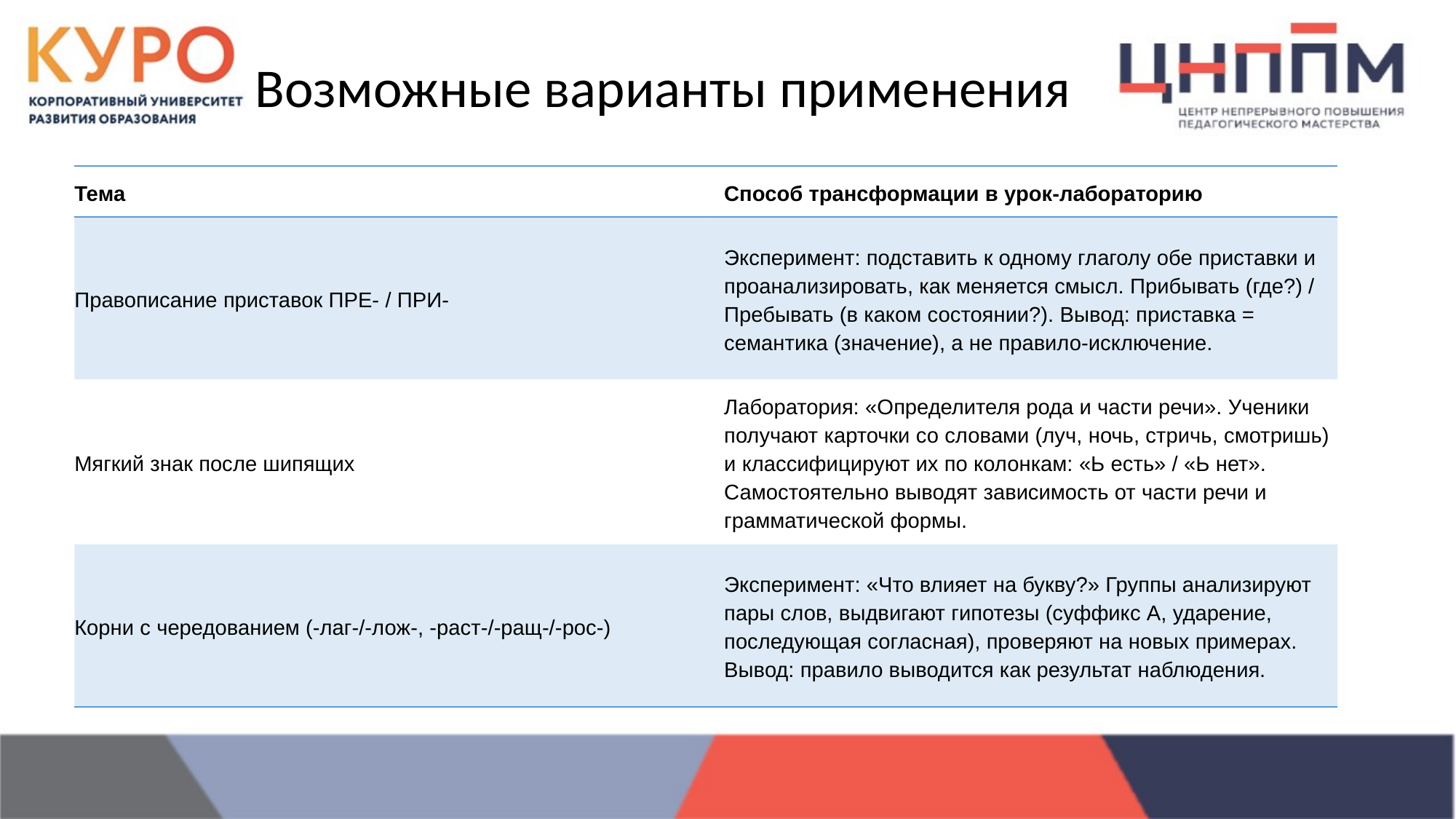

Возможные варианты применения
| Тема | Способ трансформации в урок-лабораторию |
| --- | --- |
| Правописание приставок ПРЕ- / ПРИ- | Эксперимент: подставить к одному глаголу обе приставки и проанализировать, как меняется смысл. Прибывать (где?) / Пребывать (в каком состоянии?). Вывод: приставка = семантика (значение), а не правило-исключение. |
| Мягкий знак после шипящих | Лаборатория: «Определителя рода и части речи». Ученики получают карточки со словами (луч, ночь, стричь, смотришь) и классифицируют их по колонкам: «Ь есть» / «Ь нет». Самостоятельно выводят зависимость от части речи и грамматической формы. |
| Корни с чередованием (-лаг-/-лож-, -раст-/-ращ-/-рос-) | Эксперимент: «Что влияет на букву?» Группы анализируют пары слов, выдвигают гипотезы (суффикс А, ударение, последующая согласная), проверяют на новых примерах. Вывод: правило выводится как результат наблюдения. |